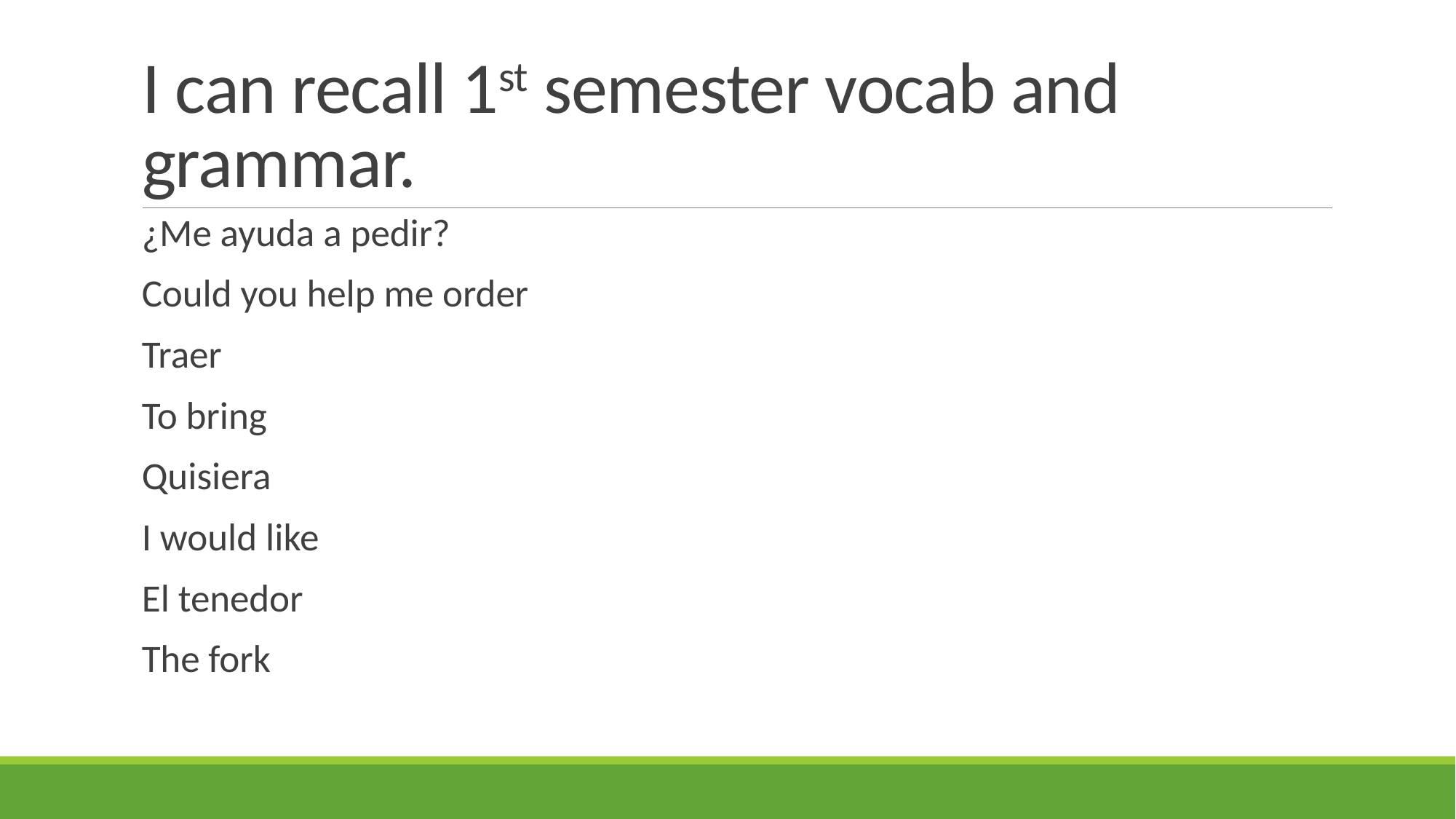

# I can recall 1st semester vocab and grammar.
¿Me ayuda a pedir?
Could you help me order
Traer
To bring
Quisiera
I would like
El tenedor
The fork